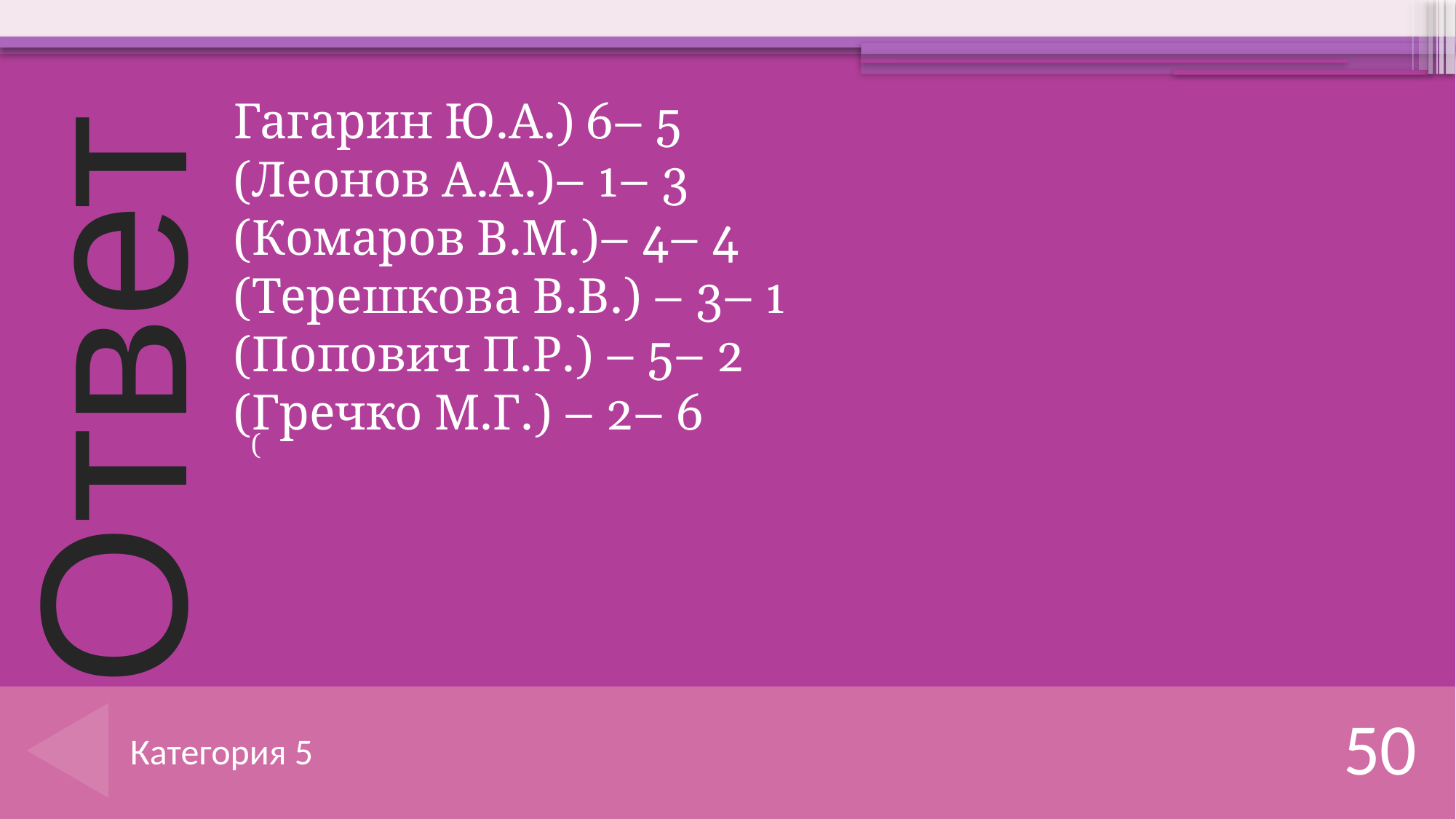

Гагарин Ю.А.) 6– 5
(Леонов А.А.)– 1– 3
(Комаров В.М.)– 4– 4
(Терешкова В.В.) – 3– 1
(Попович П.Р.) – 5– 2
(Гречко М.Г.) – 2– 6
(
# Категория 5
50